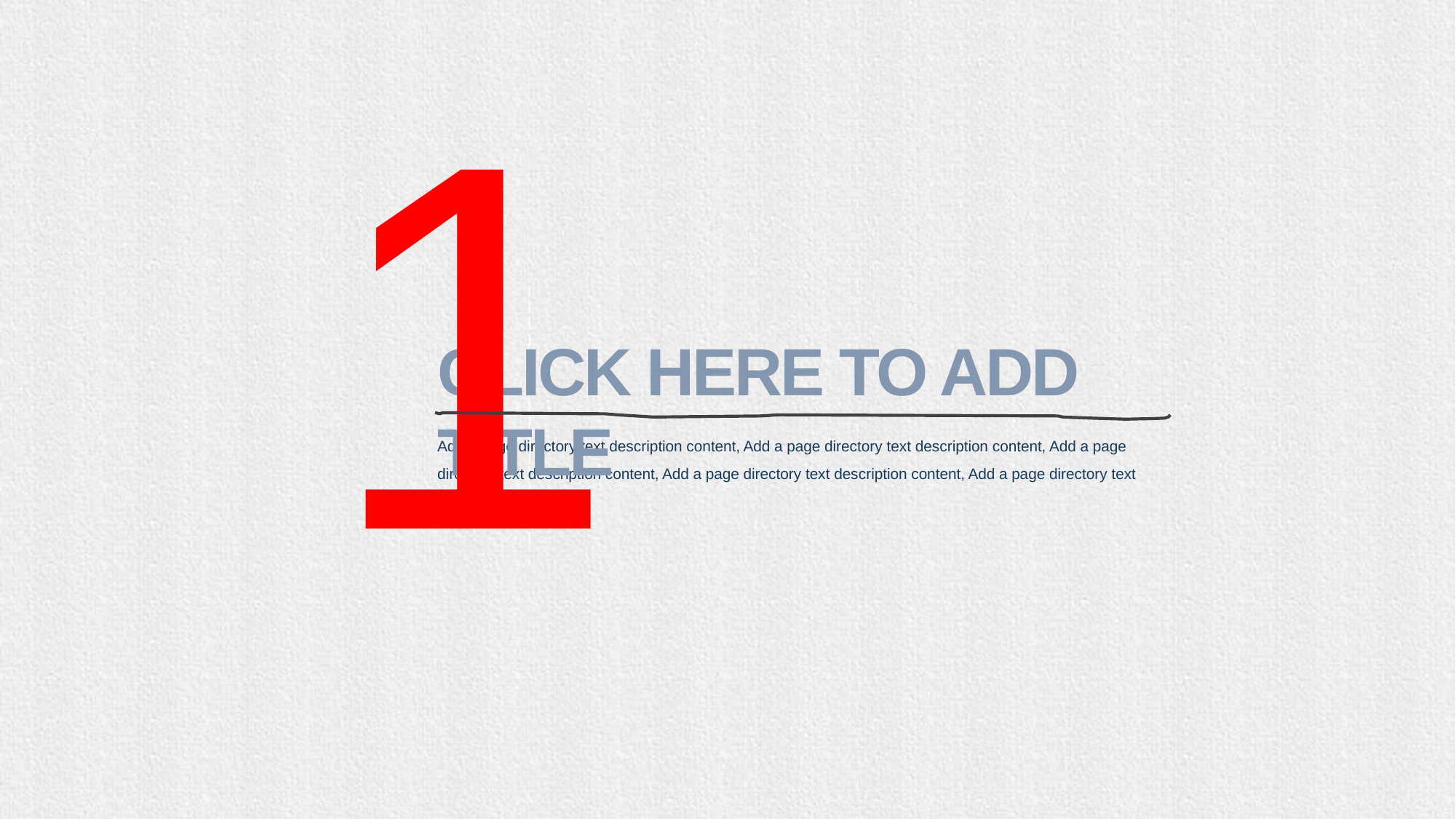

1
CLICK HERE TO ADD TITLE

Add a page directory text description content, Add a page directory text description content, Add a page directory text description content, Add a page directory text description content, Add a page directory text description content.